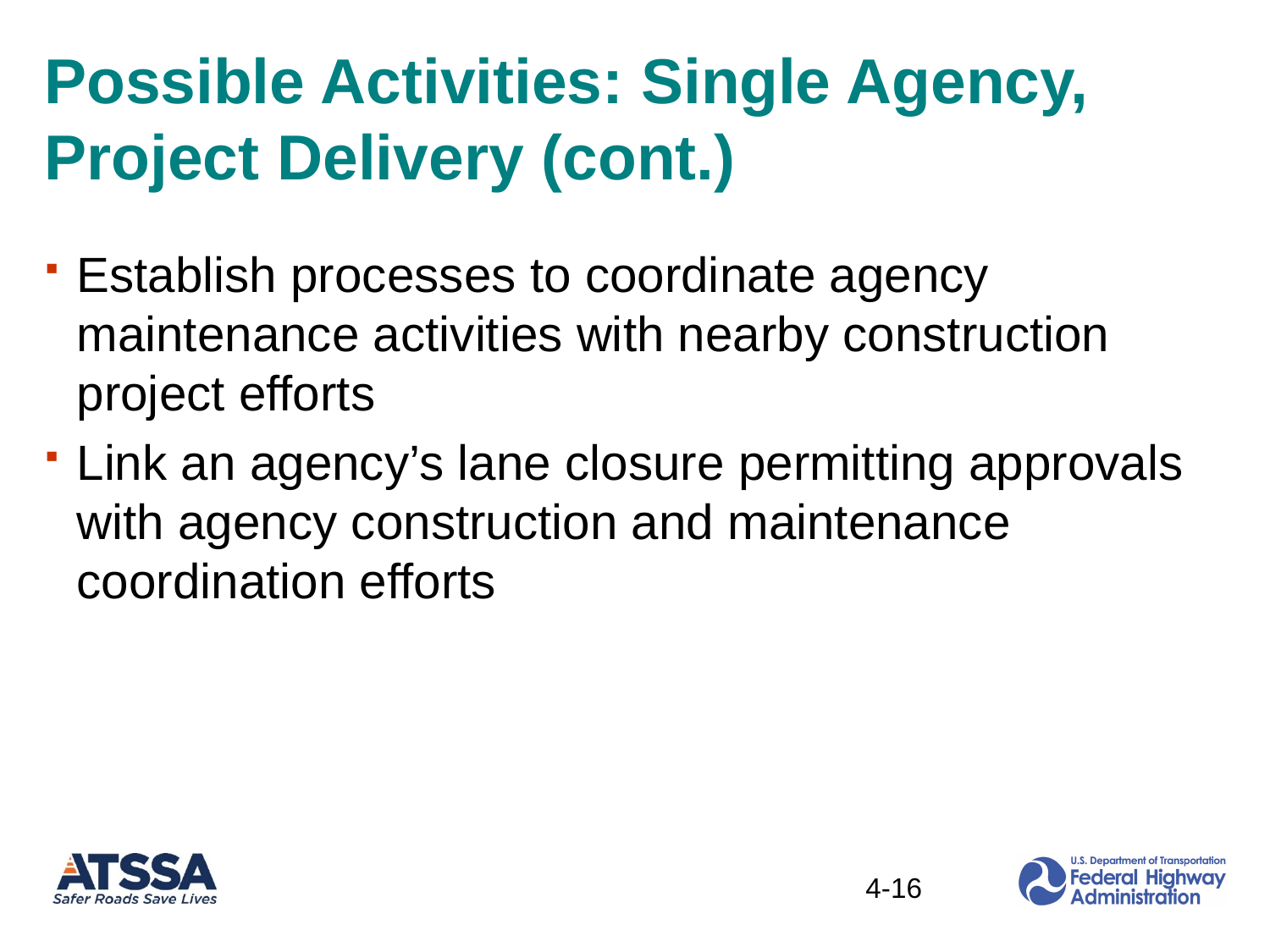

# Possible Activities: Single Agency, Project Delivery (cont.)
Establish processes to coordinate agency maintenance activities with nearby construction project efforts
Link an agency’s lane closure permitting approvals with agency construction and maintenance coordination efforts